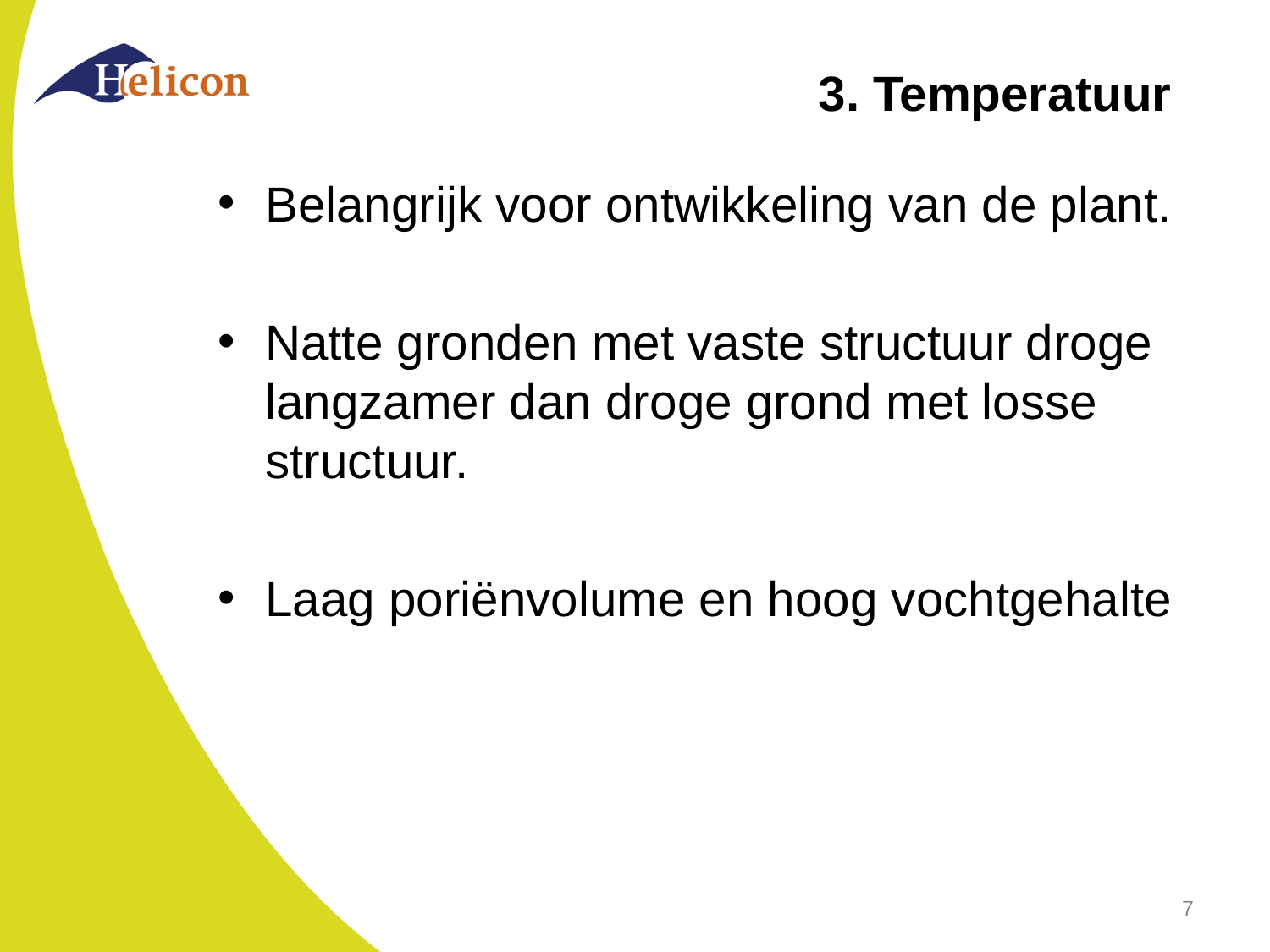

# 3. Temperatuur
Belangrijk voor ontwikkeling van de plant.

Natte gronden met vaste structuur droge langzamer dan droge grond met losse structuur.

Laag poriënvolume en hoog vochtgehalte

7